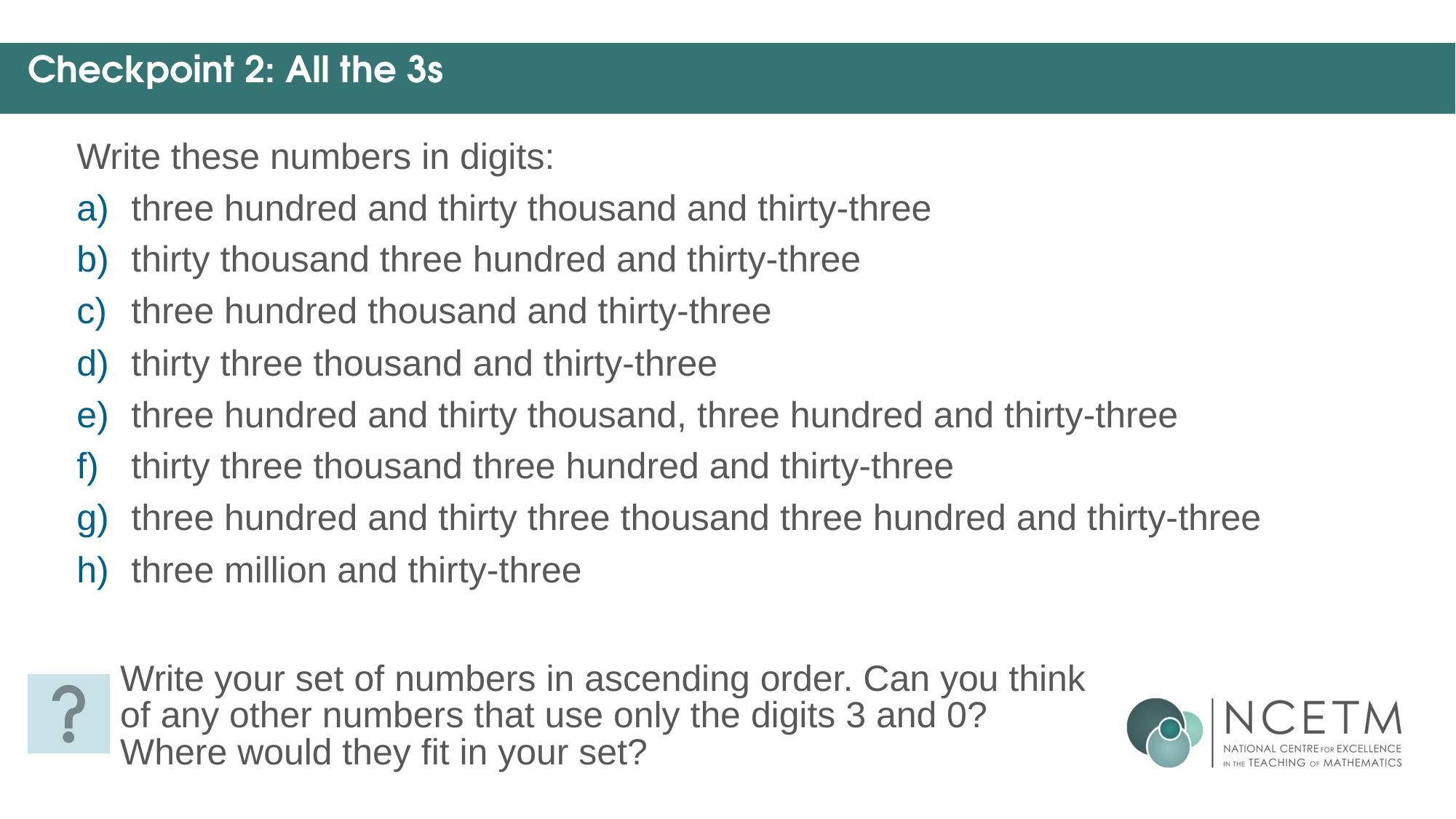

Checkpoint 2: All the 3s

Write these numbers in digits:
three hundred and thirty thousand and thirty-three
thirty thousand three hundred and thirty-three
three hundred thousand and thirty-three
thirty three thousand and thirty-three
three hundred and thirty thousand, three hundred and thirty-three
thirty three thousand three hundred and thirty-three
three hundred and thirty three thousand three hundred and thirty-three
three million and thirty-three
Write your set of numbers in ascending order. Can you think of any other numbers that use only the digits 3 and 0? Where would they fit in your set?